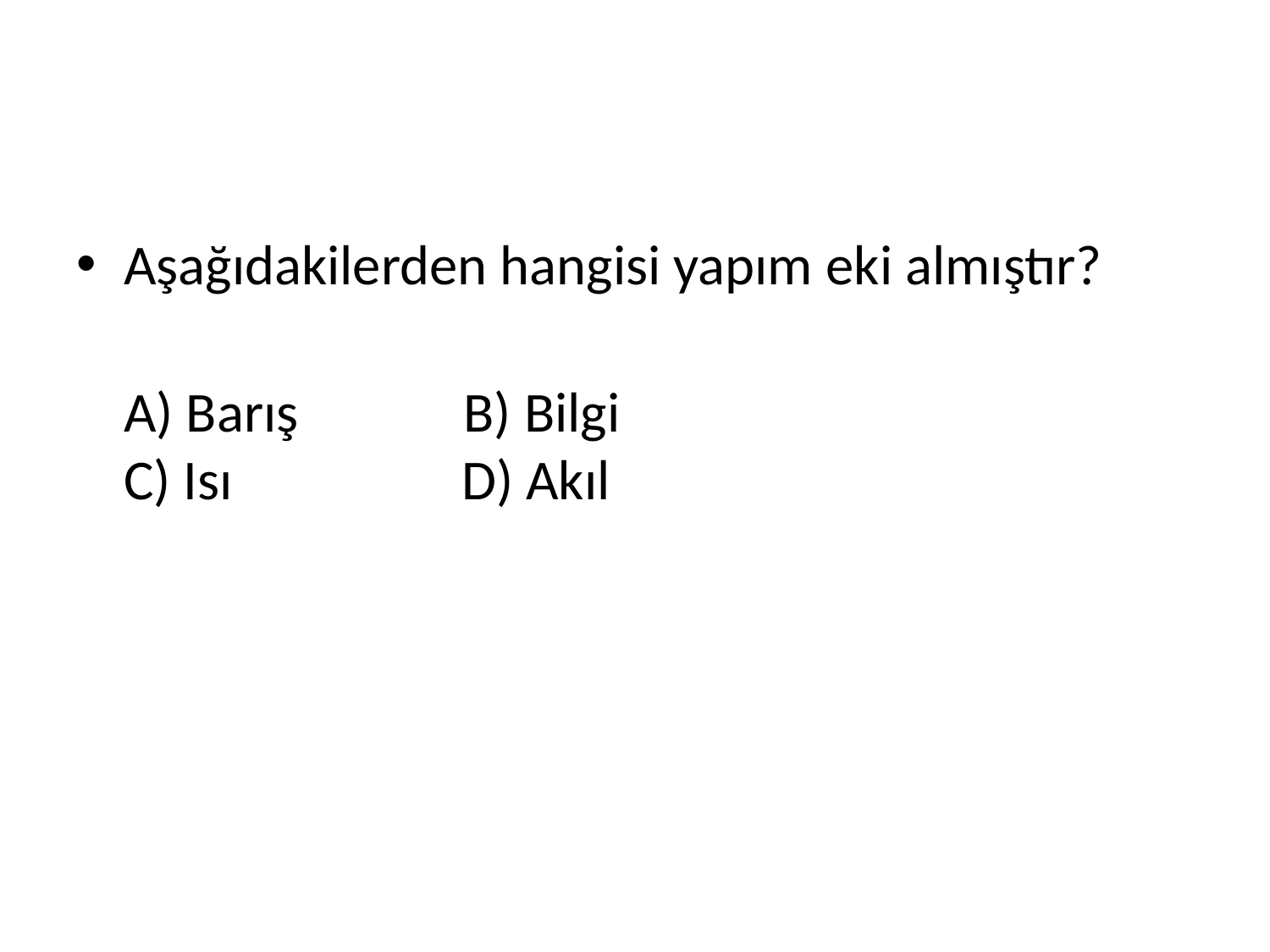

#
Aşağıdakilerden hangisi yapım eki almıştır?
	A) Barış             B) Bilgi 
C) Isı                  D) Akıl